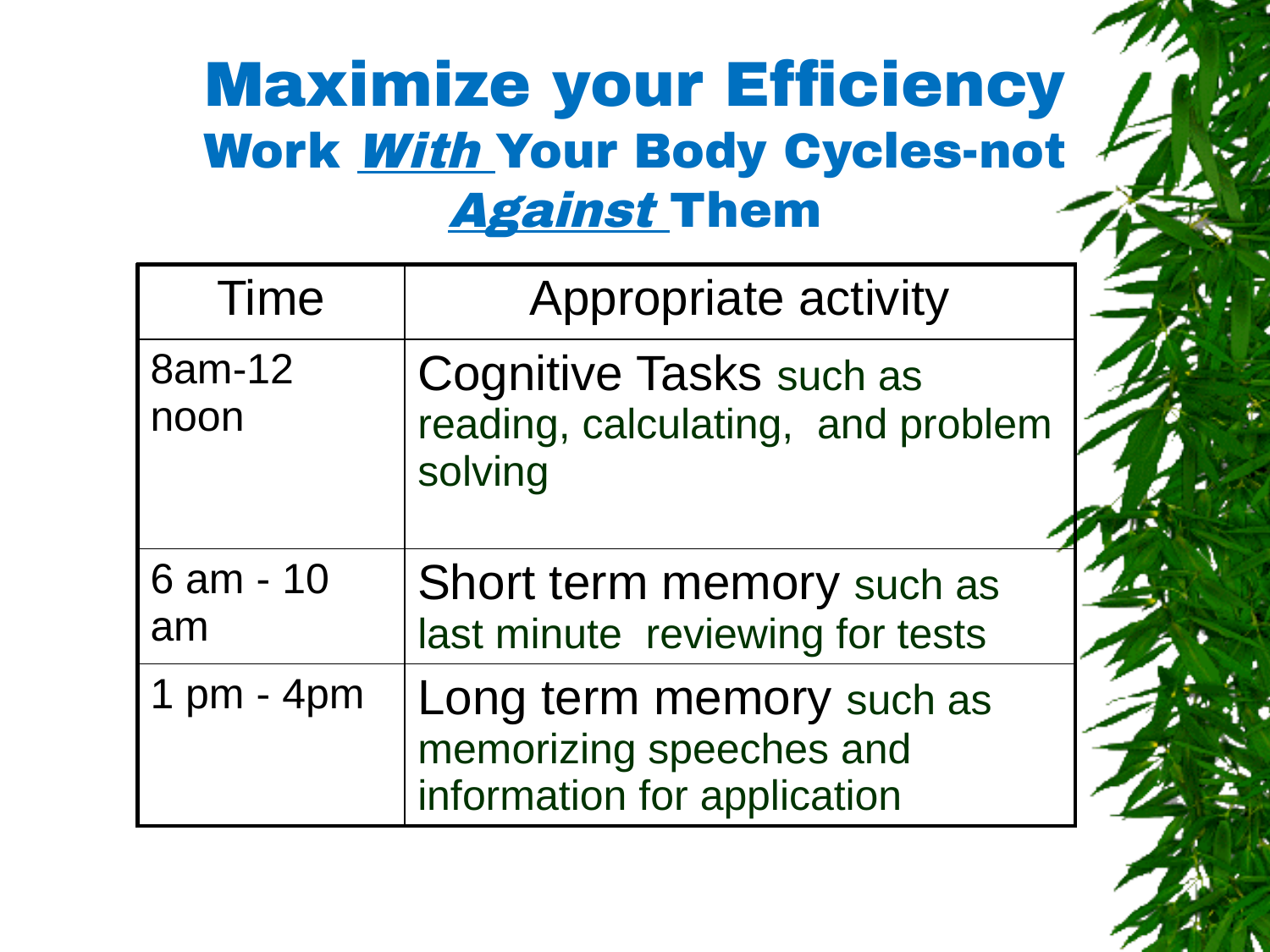

# Maximize your Efficiency Work With Your Body Cycles-not Against Them
| Time | Appropriate activity |
| --- | --- |
| 8am-12 noon | Cognitive Tasks such as reading, calculating, and problem solving |
| 6 am - 10 am | Short term memory such as last minute reviewing for tests |
| 1 pm - 4pm | Long term memory such as memorizing speeches and information for application |